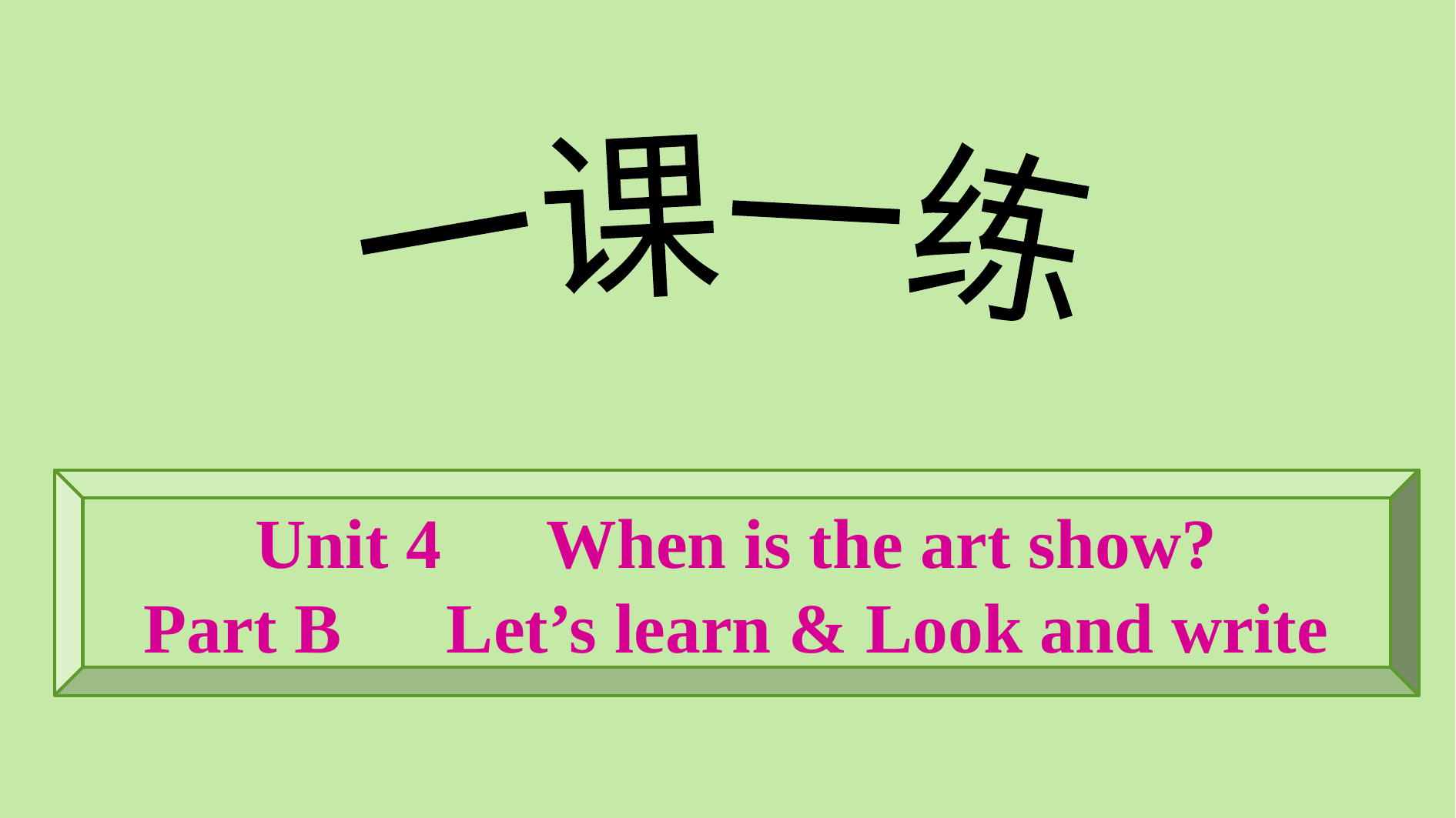

Unit 4　When is the art show?
Part B　Let’s learn & Look and write